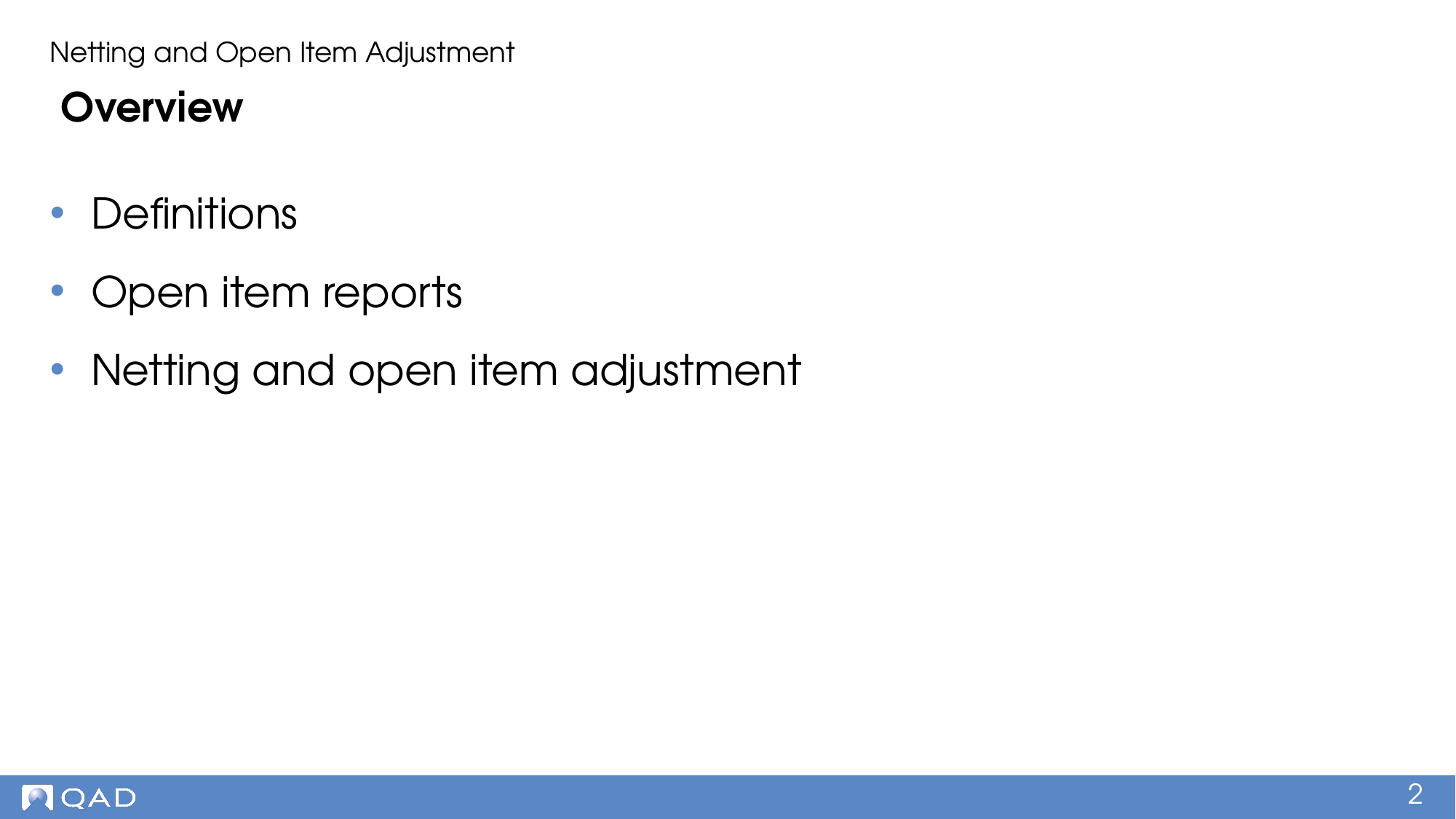

Netting and Open Item Adjustment
# Overview
Definitions
Open item reports
Netting and open item adjustment

2